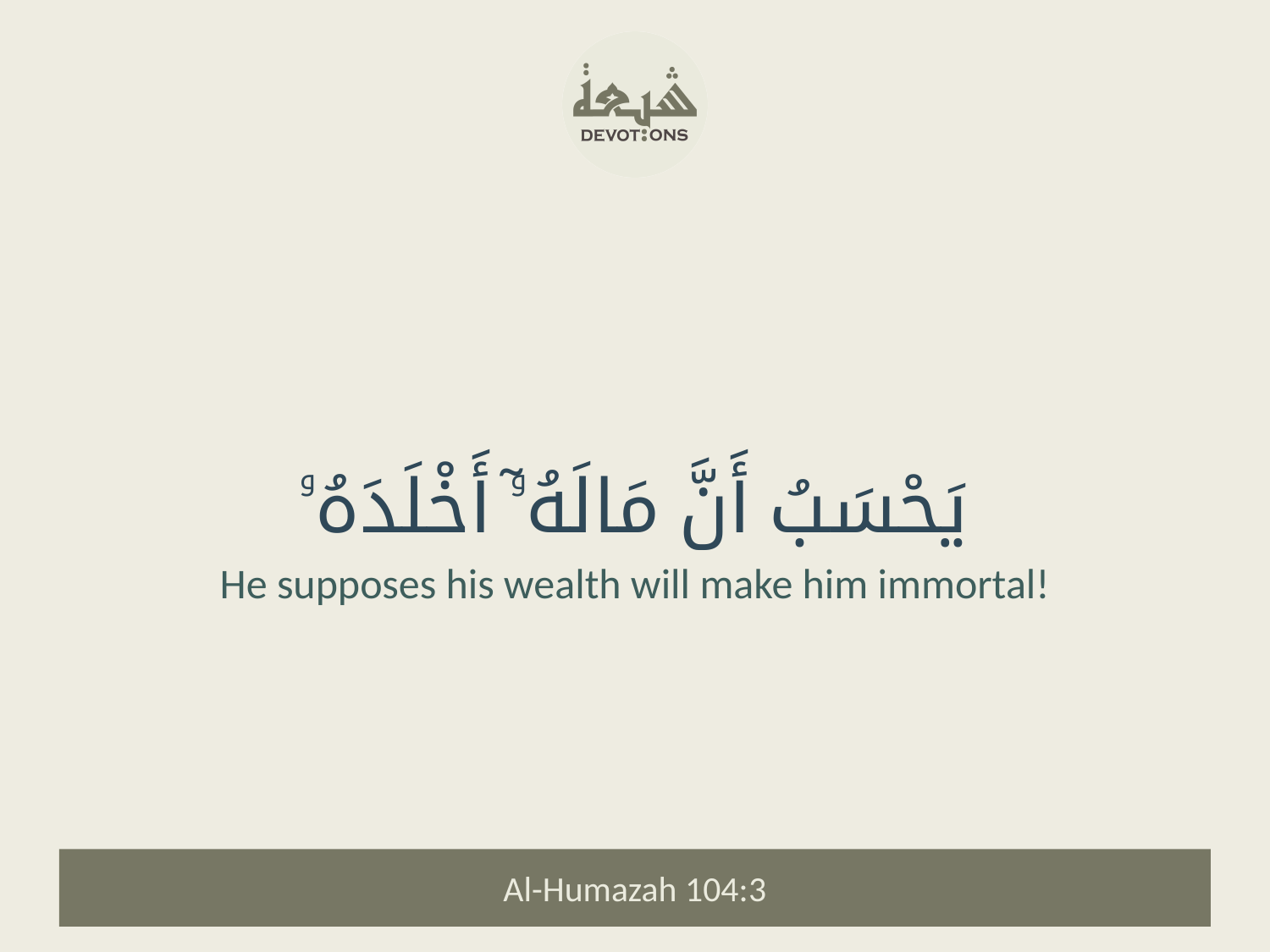

يَحْسَبُ أَنَّ مَالَهُۥٓ أَخْلَدَهُۥ
He supposes his wealth will make him immortal!
Al-Humazah 104:3